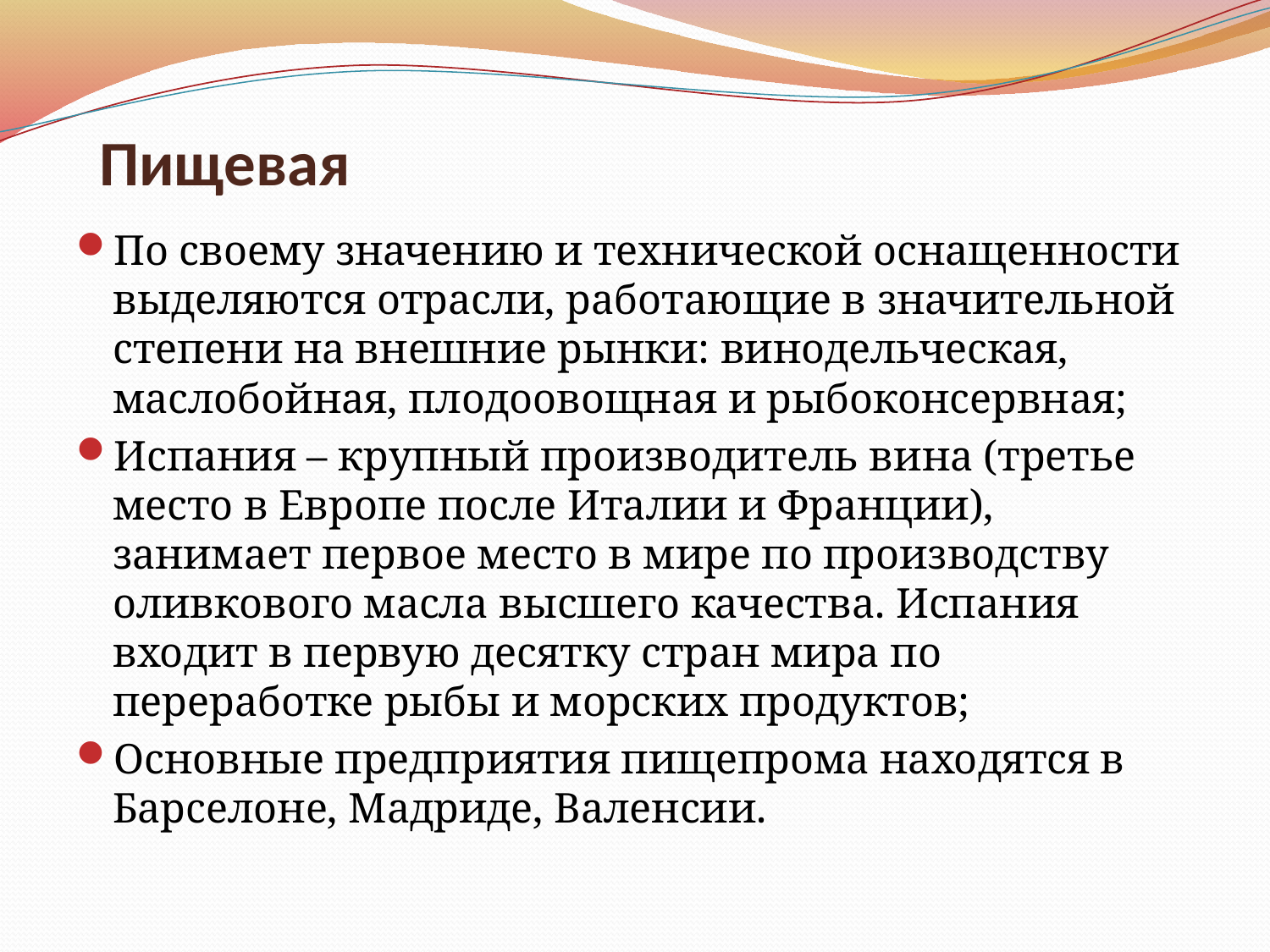

# Пищевая
По своему значению и технической оснащенности выделяются отрасли, работающие в значительной степени на внешние рынки: винодельческая, маслобойная, плодоовощная и рыбоконсервная;
Испания – крупный производитель вина (третье место в Европе после Италии и Франции), занимает первое место в мире по производству оливкового масла высшего качества. Испания входит в первую десятку стран мира по переработке рыбы и морских продуктов;
Основные предприятия пищепрома находятся в Барселоне, Мадриде, Валенсии.